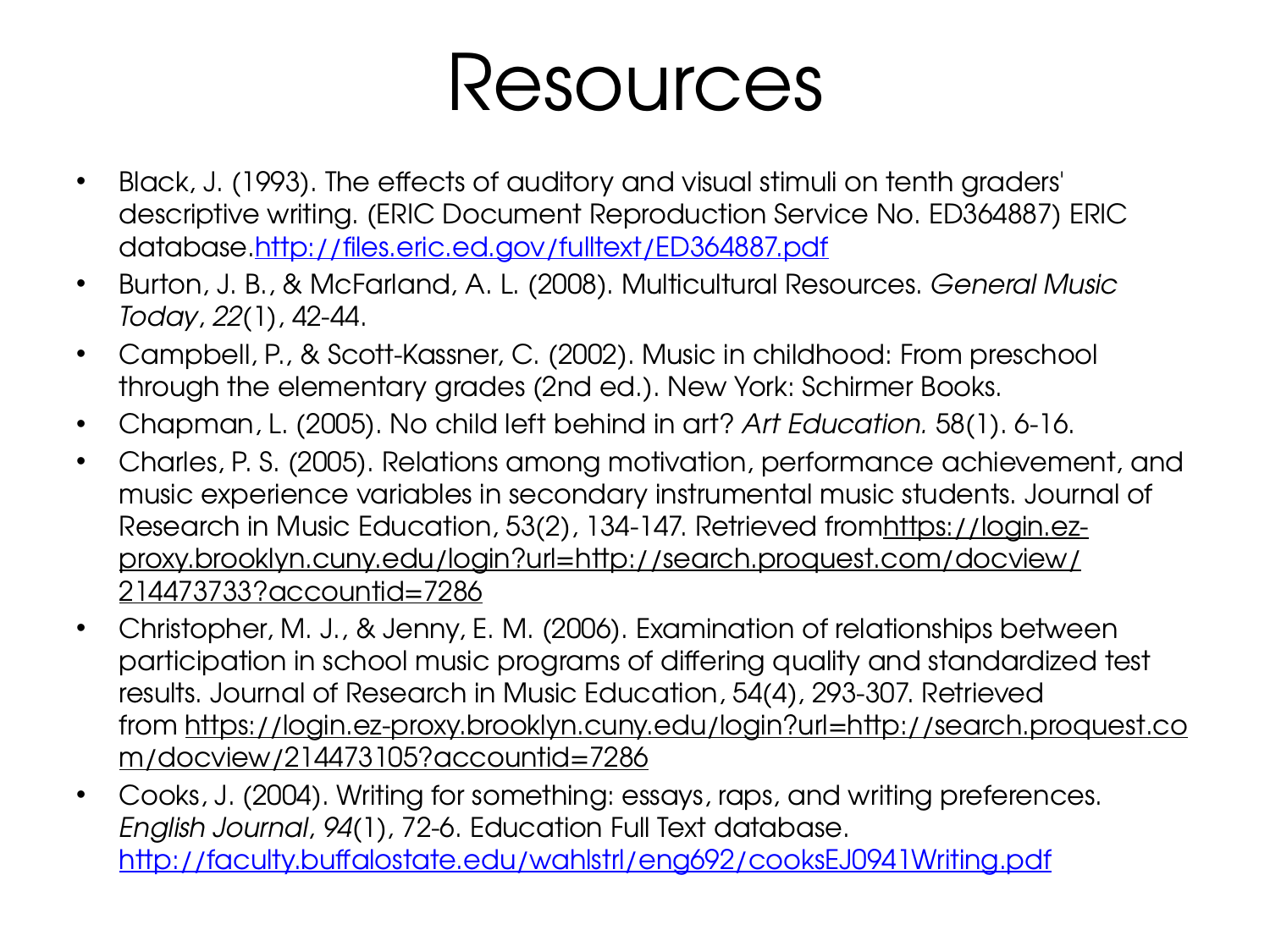

# Resources
Black, J. (1993). The effects of auditory and visual stimuli on tenth graders' descriptive writing. (ERIC Document Reproduction Service No. ED364887) ERIC database.http://files.eric.ed.gov/fulltext/ED364887.pdf
Burton, J. B., & McFarland, A. L. (2008). Multicultural Resources. General Music Today, 22(1), 42-44.
Campbell, P., & Scott-Kassner, C. (2002). Music in childhood: From preschool through the elementary grades (2nd ed.). New York: Schirmer Books.
Chapman, L. (2005). No child left behind in art? Art Education. 58(1). 6-16.
Charles, P. S. (2005). Relations among motivation, performance achievement, and music experience variables in secondary instrumental music students. Journal of Research in Music Education, 53(2), 134-147. Retrieved fromhttps://login.ez-proxy.brooklyn.cuny.edu/login?url=http://search.proquest.com/docview/214473733?accountid=7286
Christopher, M. J., & Jenny, E. M. (2006). Examination of relationships between participation in school music programs of differing quality and standardized test results. Journal of Research in Music Education, 54(4), 293-307. Retrieved from https://login.ez-proxy.brooklyn.cuny.edu/login?url=http://search.proquest.com/docview/214473105?accountid=7286
Cooks, J. (2004). Writing for something: essays, raps, and writing preferences. English Journal, 94(1), 72-6. Education Full Text database. http://faculty.buffalostate.edu/wahlstrl/eng692/cooksEJ0941Writing.pdf